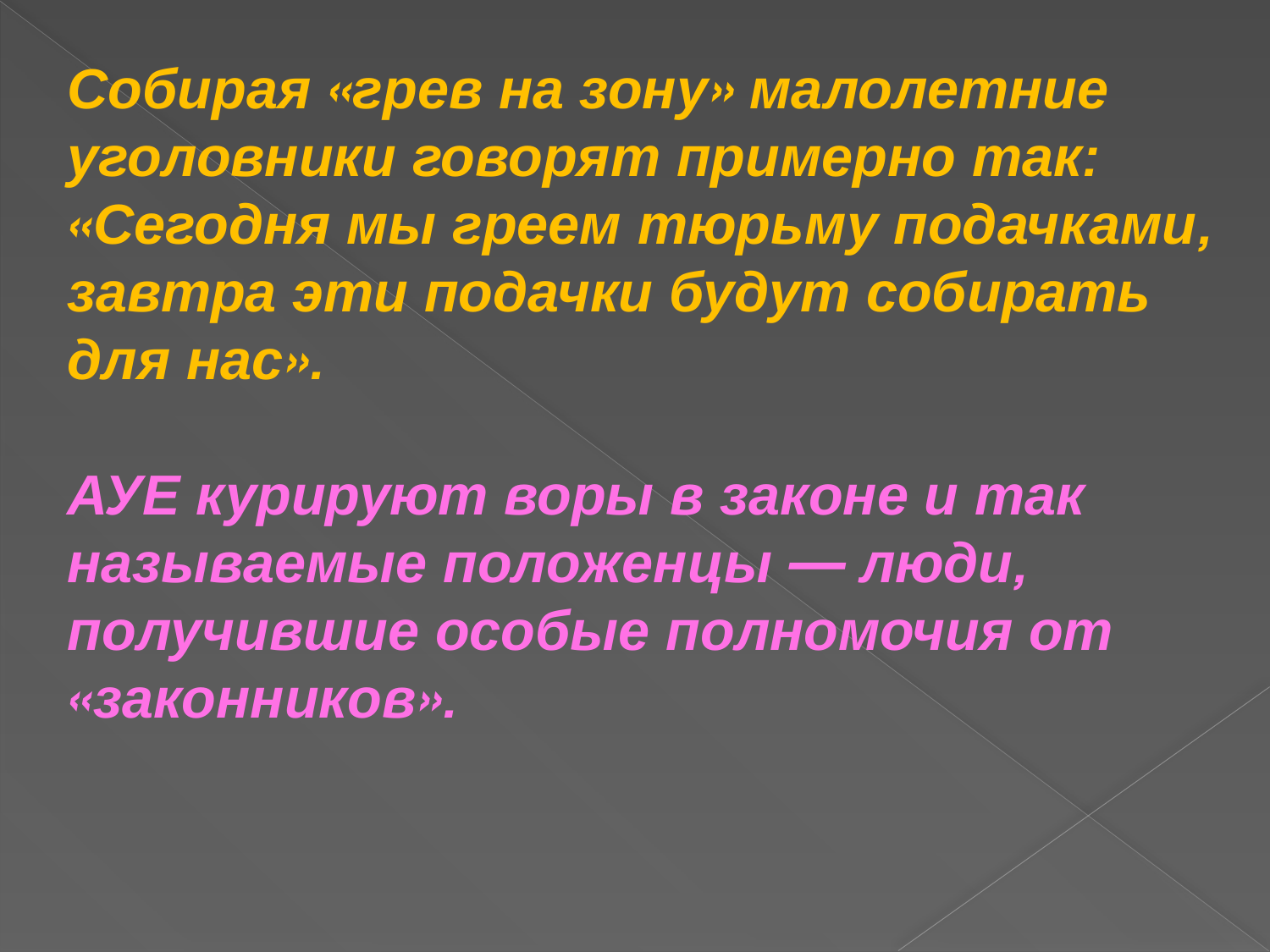

Собирая «грев на зону» малолетние уголовники говорят примерно так: «Сегодня мы греем тюрьму подачками, завтра эти подачки будут собирать для нас».

АУЕ курируют воры в законе и так называемые положенцы — люди, получившие особые полномочия от «законников».